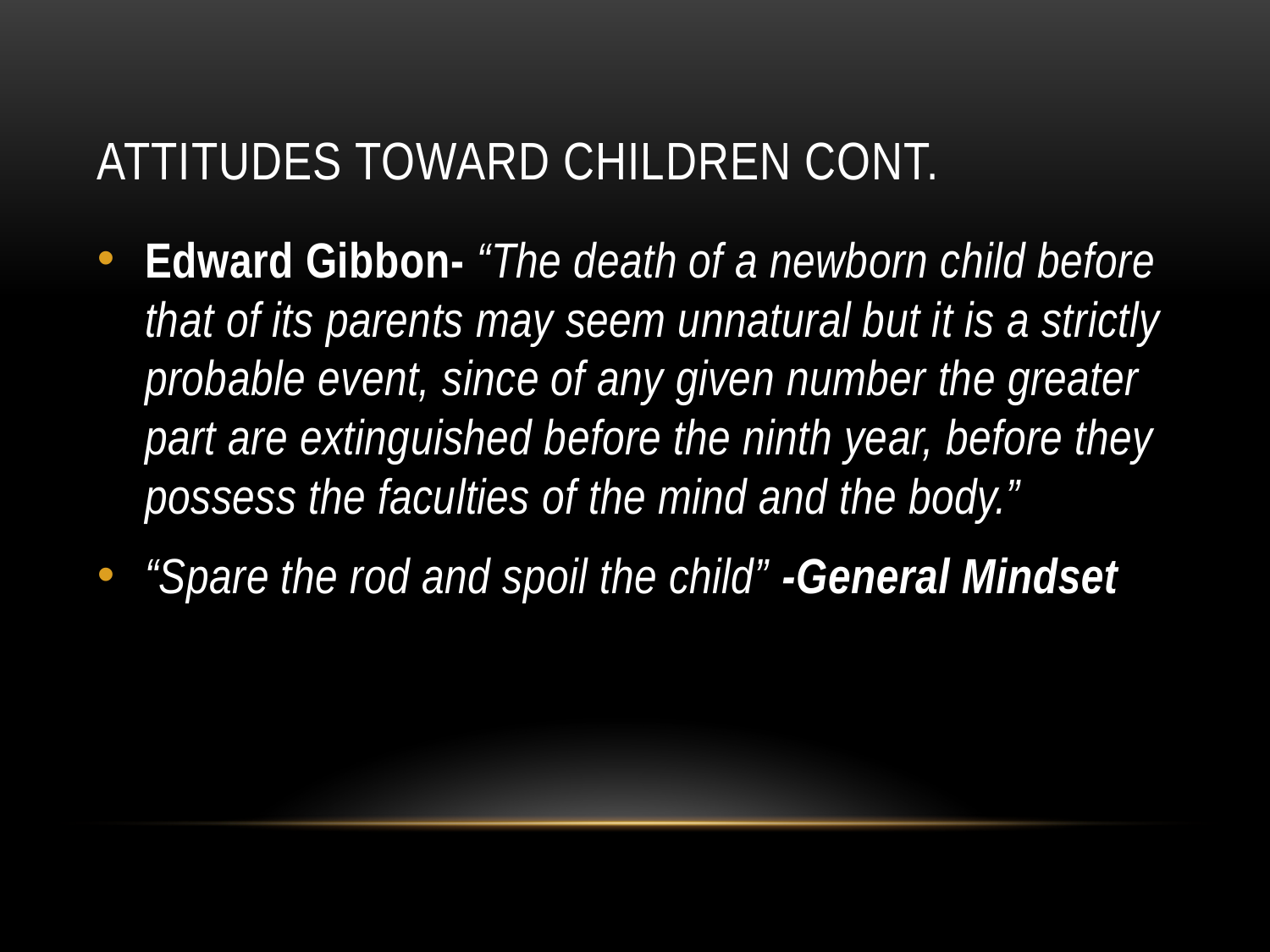

# Attitudes Toward Children Cont.
Edward Gibbon- “The death of a newborn child before that of its parents may seem unnatural but it is a strictly probable event, since of any given number the greater part are extinguished before the ninth year, before they possess the faculties of the mind and the body.”
“Spare the rod and spoil the child” -General Mindset